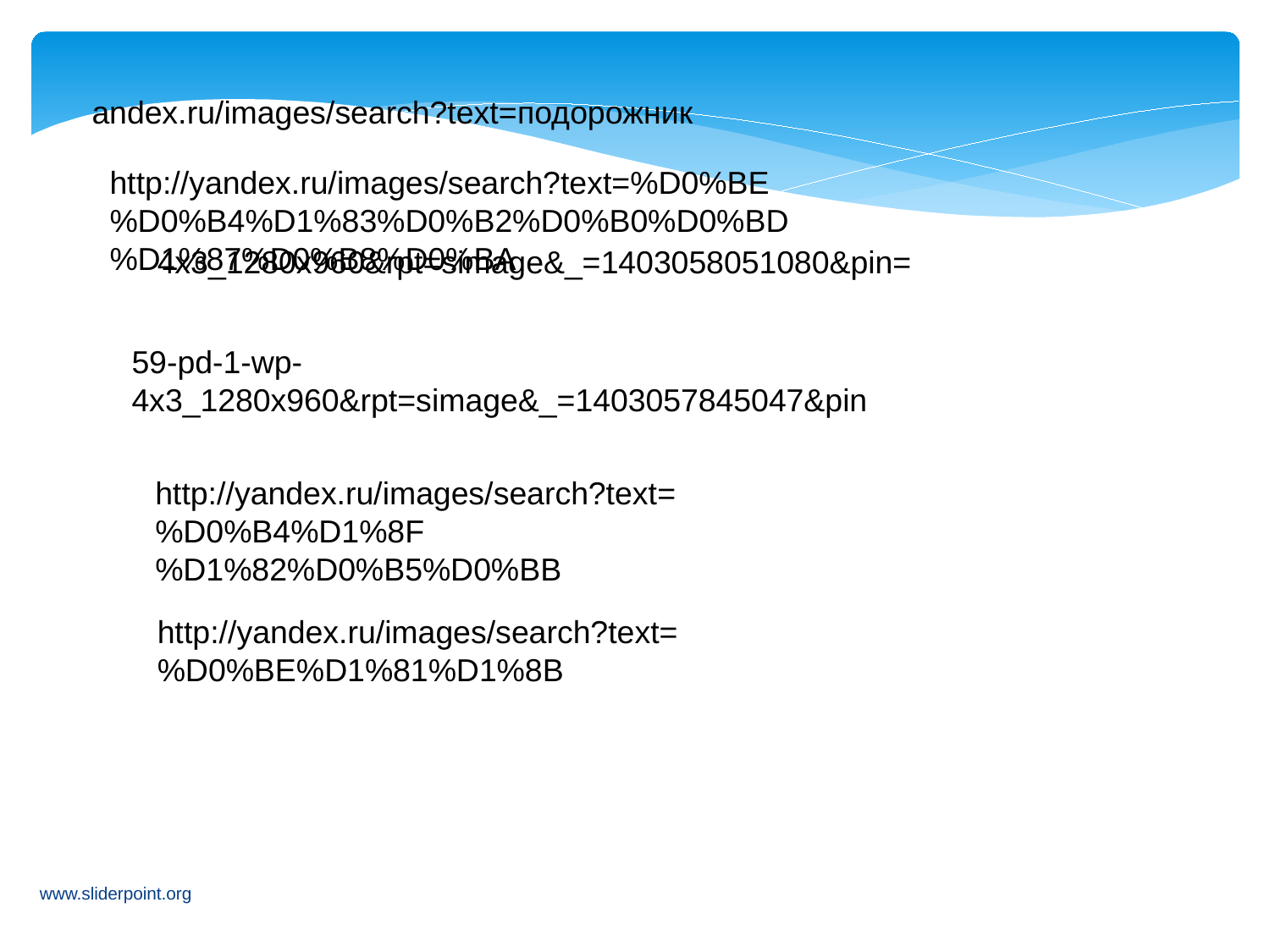

andex.ru/images/search?text=подорожник
http://yandex.ru/images/search?text=%D0%BE%D0%B4%D1%83%D0%B2%D0%B0%D0%BD%D1%87%D0%B8%D0%BA
4x3_1280x960&rpt=simage&_=1403058051080&pin=
59-pd-1-wp-4x3_1280x960&rpt=simage&_=1403057845047&pin
http://yandex.ru/images/search?text=%D0%B4%D1%8F%D1%82%D0%B5%D0%BB
http://yandex.ru/images/search?text=%D0%BE%D1%81%D1%8B
www.sliderpoint.org